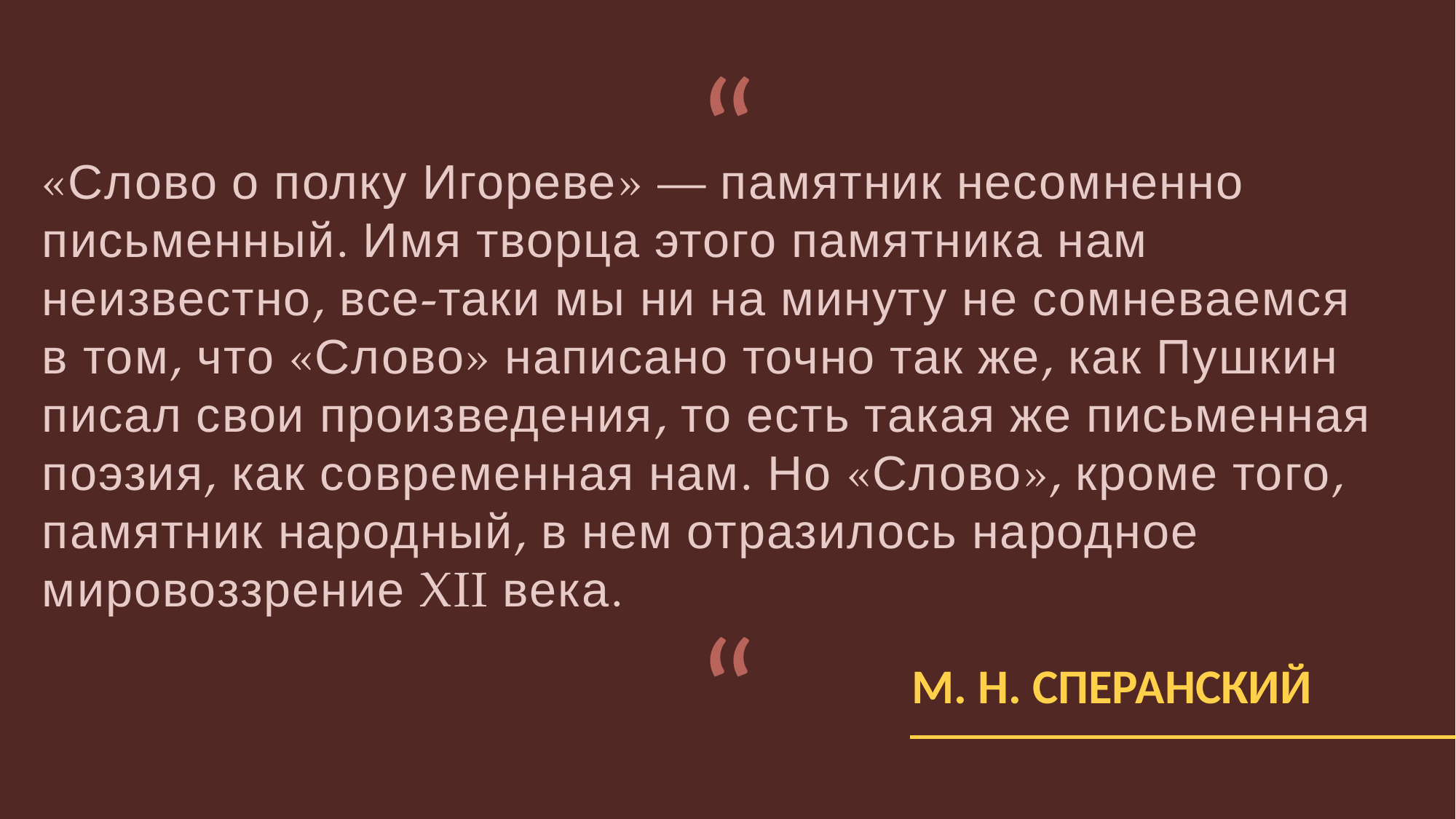

“
# «Слово о полку Игореве» — памятник несомненно письменный. Имя творца этого памятника нам неизвестно, все-таки мы ни на минуту не сомневаемся в том, что «Слово» написано точно так же, как Пушкин писал свои произведения, то есть такая же письменная поэзия, как современная нам. Но «Слово», кроме того, памятник народный, в нем отразилось народное мировоззрение XII века.
“
М. Н. Сперанский